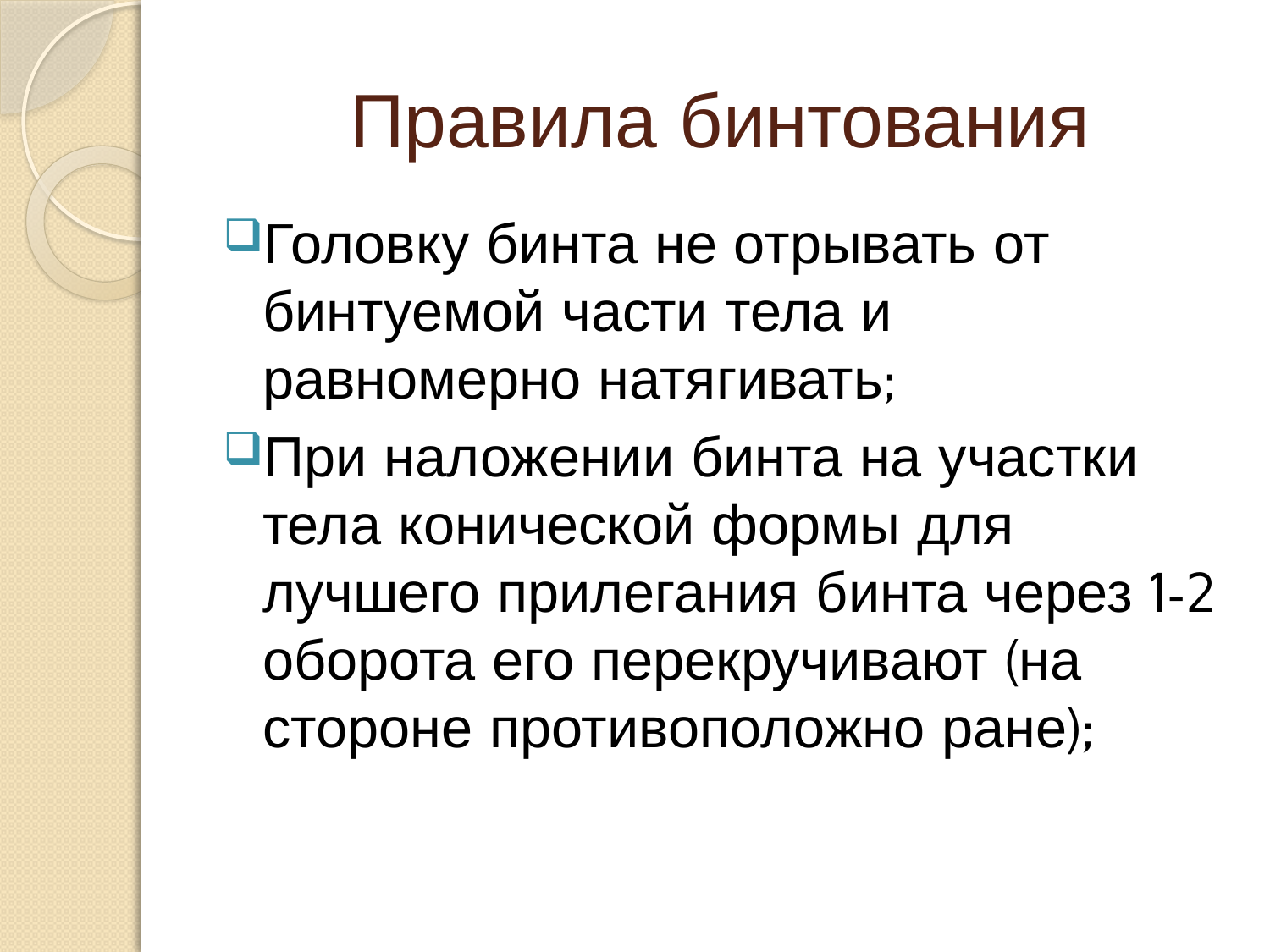

# Правила бинтования
Головку бинта не отрывать от бинтуемой части тела и равномерно натягивать;
При наложении бинта на участки тела конической формы для лучшего прилегания бинта через 1-2 оборота его перекручивают (на стороне противоположно ране);